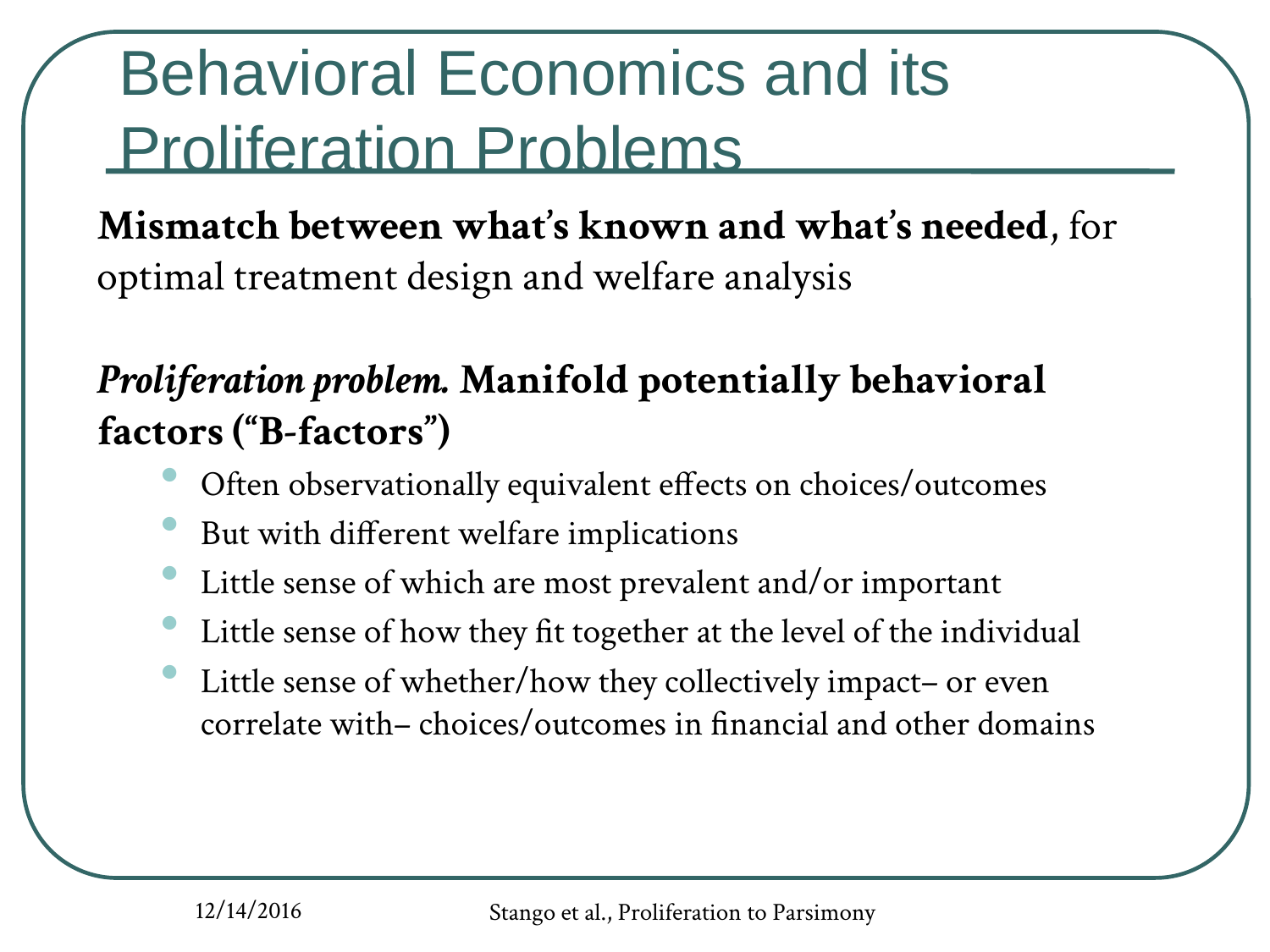

# Behavioral Economics and its Proliferation Problems
Mismatch between what’s known and what’s needed, for optimal treatment design and welfare analysis

Proliferation problem. Manifold potentially behavioral factors (“B-factors”)
Often observationally equivalent effects on choices/outcomes
But with different welfare implications
Little sense of which are most prevalent and/or important
Little sense of how they fit together at the level of the individual
Little sense of whether/how they collectively impact– or even correlate with– choices/outcomes in financial and other domains

12/14/2016
Stango et al., Proliferation to Parsimony